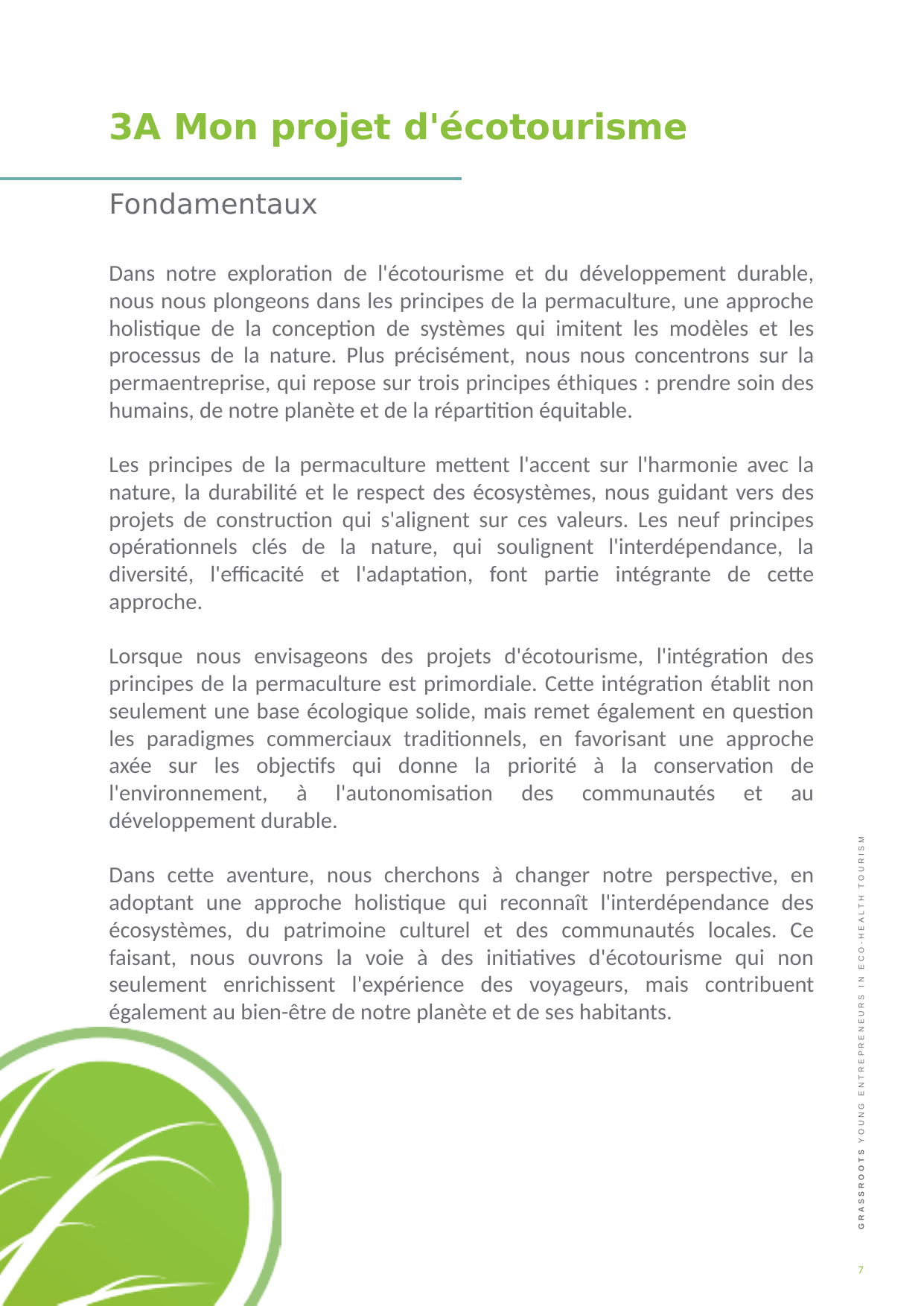

3A Mon projet d'écotourisme
Fondamentaux
Dans notre exploration de l'écotourisme et du développement durable, nous nous plongeons dans les principes de la permaculture, une approche holistique de la conception de systèmes qui imitent les modèles et les processus de la nature. Plus précisément, nous nous concentrons sur la permaentreprise, qui repose sur trois principes éthiques : prendre soin des humains, de notre planète et de la répartition équitable.

Les principes de la permaculture mettent l'accent sur l'harmonie avec la nature, la durabilité et le respect des écosystèmes, nous guidant vers des projets de construction qui s'alignent sur ces valeurs. Les neuf principes opérationnels clés de la nature, qui soulignent l'interdépendance, la diversité, l'efficacité et l'adaptation, font partie intégrante de cette approche.

Lorsque nous envisageons des projets d'écotourisme, l'intégration des principes de la permaculture est primordiale. Cette intégration établit non seulement une base écologique solide, mais remet également en question les paradigmes commerciaux traditionnels, en favorisant une approche axée sur les objectifs qui donne la priorité à la conservation de l'environnement, à l'autonomisation des communautés et au développement durable.

Dans cette aventure, nous cherchons à changer notre perspective, en adoptant une approche holistique qui reconnaît l'interdépendance des écosystèmes, du patrimoine culturel et des communautés locales. Ce faisant, nous ouvrons la voie à des initiatives d'écotourisme qui non seulement enrichissent l'expérience des voyageurs, mais contribuent également au bien-être de notre planète et de ses habitants.

7